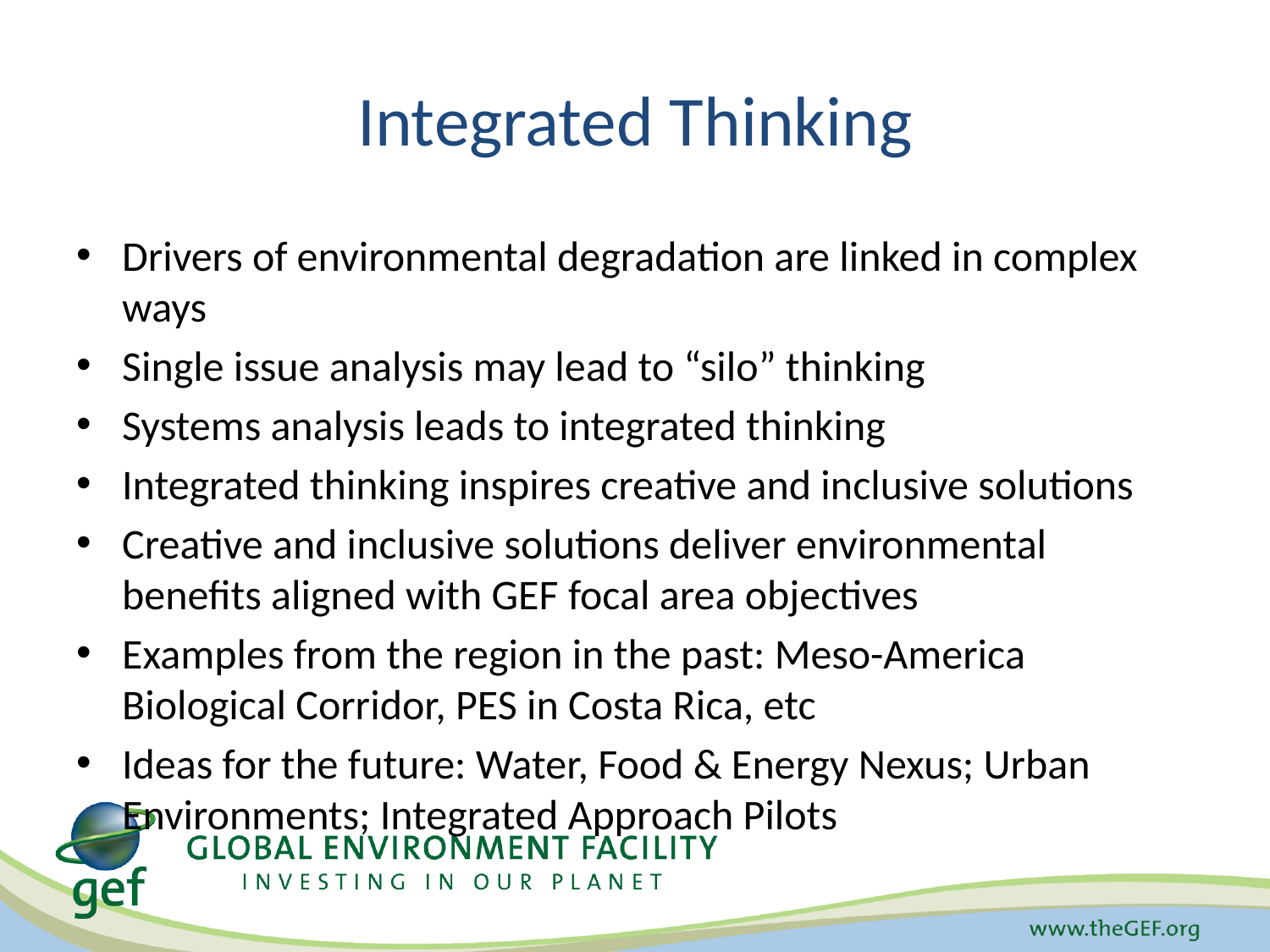

# Integrated Thinking
Drivers of environmental degradation are linked in complex ways
Single issue analysis may lead to “silo” thinking
Systems analysis leads to integrated thinking
Integrated thinking inspires creative and inclusive solutions
Creative and inclusive solutions deliver environmental benefits aligned with GEF focal area objectives
Examples from the region in the past: Meso-America Biological Corridor, PES in Costa Rica, etc
Ideas for the future: Water, Food & Energy Nexus; Urban Environments; Integrated Approach Pilots